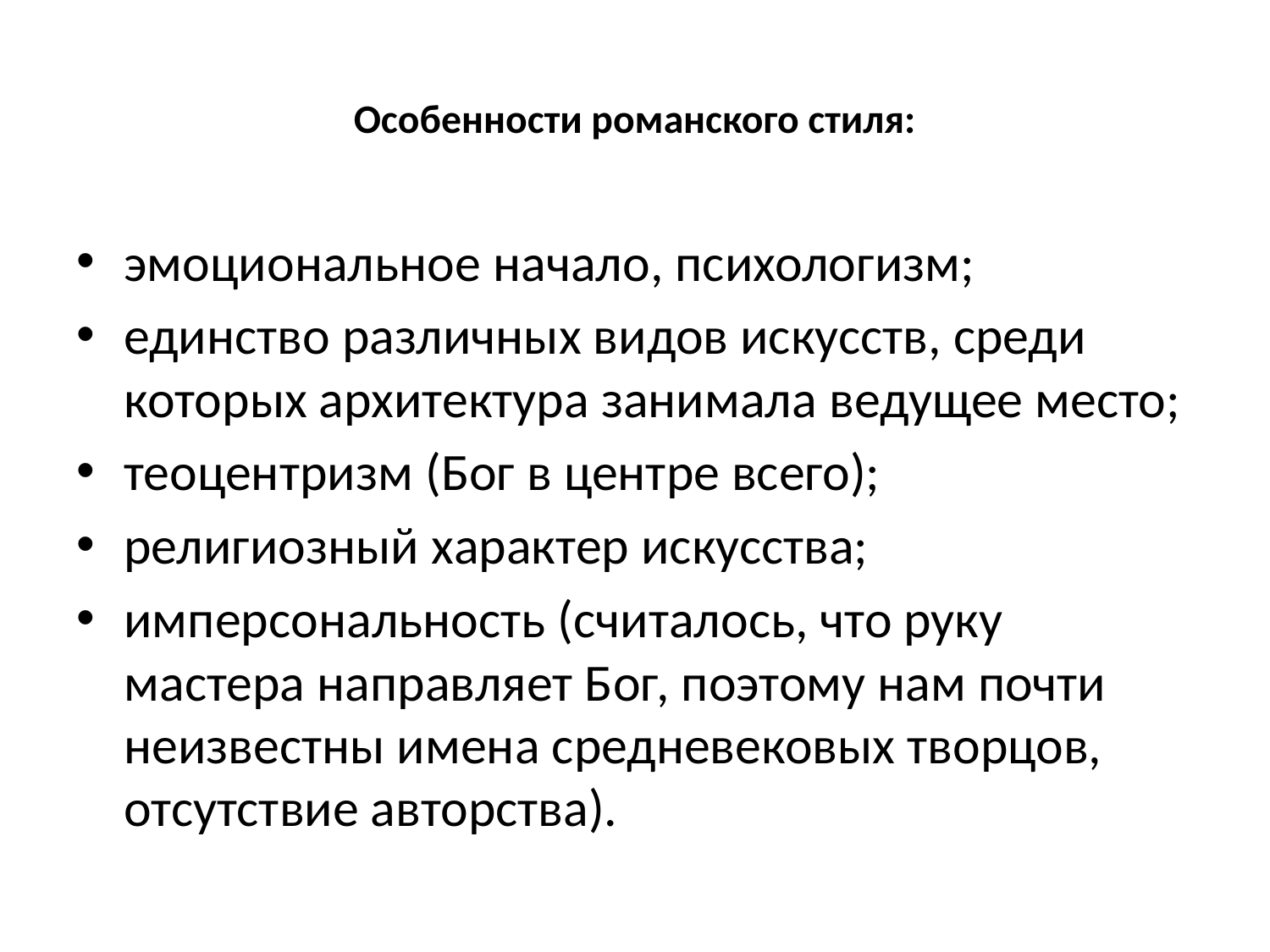

# Особенности романского стиля:
эмоциональное начало, психологизм;
единство различных видов искусств, среди которых архитектура занимала ведущее место;
теоцентризм (Бог в центре всего);
религиозный характер искусства;
имперсональность (считалось, что руку мастера направляет Бог, поэтому нам почти неизвестны имена средневековых творцов, отсутствие авторства).